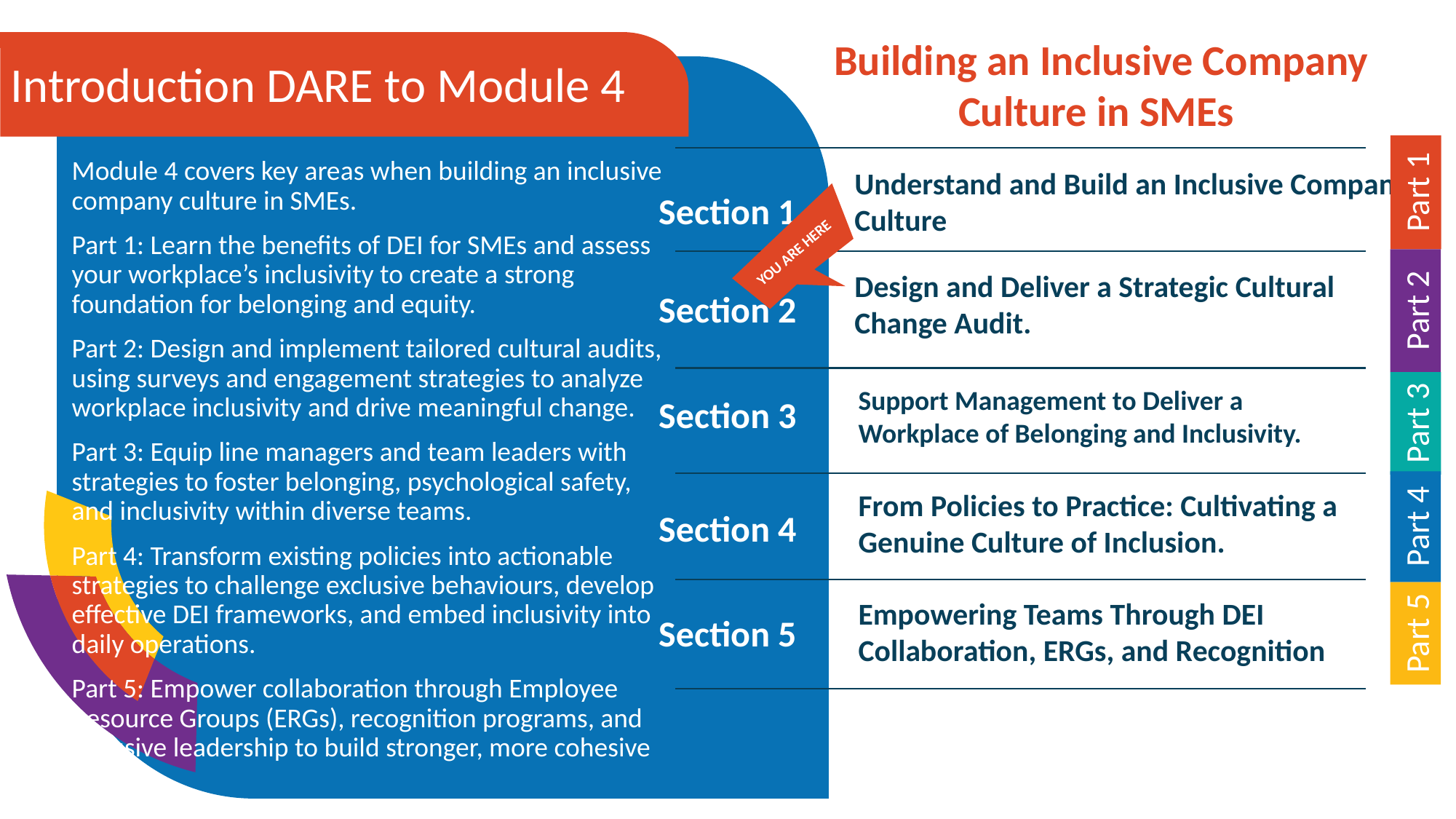

Building an Inclusive Company Culture in SMEs
Introduction DARE to Module 4
Module 4 covers key areas when building an inclusive company culture in SMEs.
Part 1: Learn the benefits of DEI for SMEs and assess your workplace’s inclusivity to create a strong foundation for belonging and equity.
Part 2: Design and implement tailored cultural audits, using surveys and engagement strategies to analyze workplace inclusivity and drive meaningful change.
Part 3: Equip line managers and team leaders with strategies to foster belonging, psychological safety, and inclusivity within diverse teams.
Part 4: Transform existing policies into actionable strategies to challenge exclusive behaviours, develop effective DEI frameworks, and embed inclusivity into daily operations.
Part 5: Empower collaboration through Employee Resource Groups (ERGs), recognition programs, and inclusive leadership to build stronger, more cohesive teams.

Understand and Build an Inclusive Company Culture
Part 1
Section 1

YOU ARE HERE
Design and Deliver a Strategic Cultural Change Audit.
Section 2
Part 2
Section 3
Support Management to Deliver a Workplace of Belonging and Inclusivity.
Part 3
From Policies to Practice: Cultivating a Genuine Culture of Inclusion.
Section 4
Part 4
Empowering Teams Through DEI Collaboration, ERGs, and Recognition
Section 5
Part 5